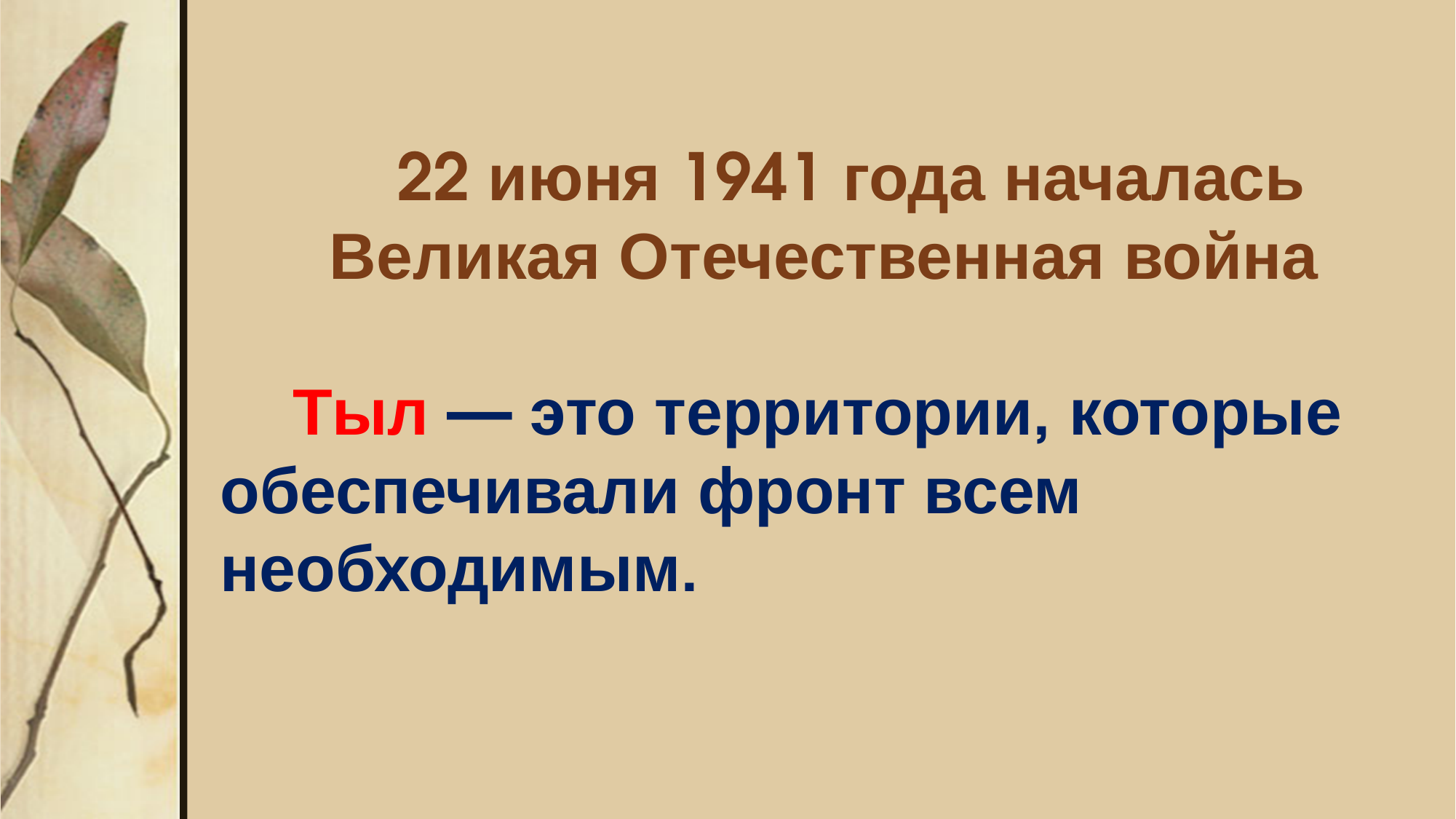

22 июня 1941 года началась
Великая Отечественная война

    Тыл — это территории, которые обеспечивали фронт всем необходимым.